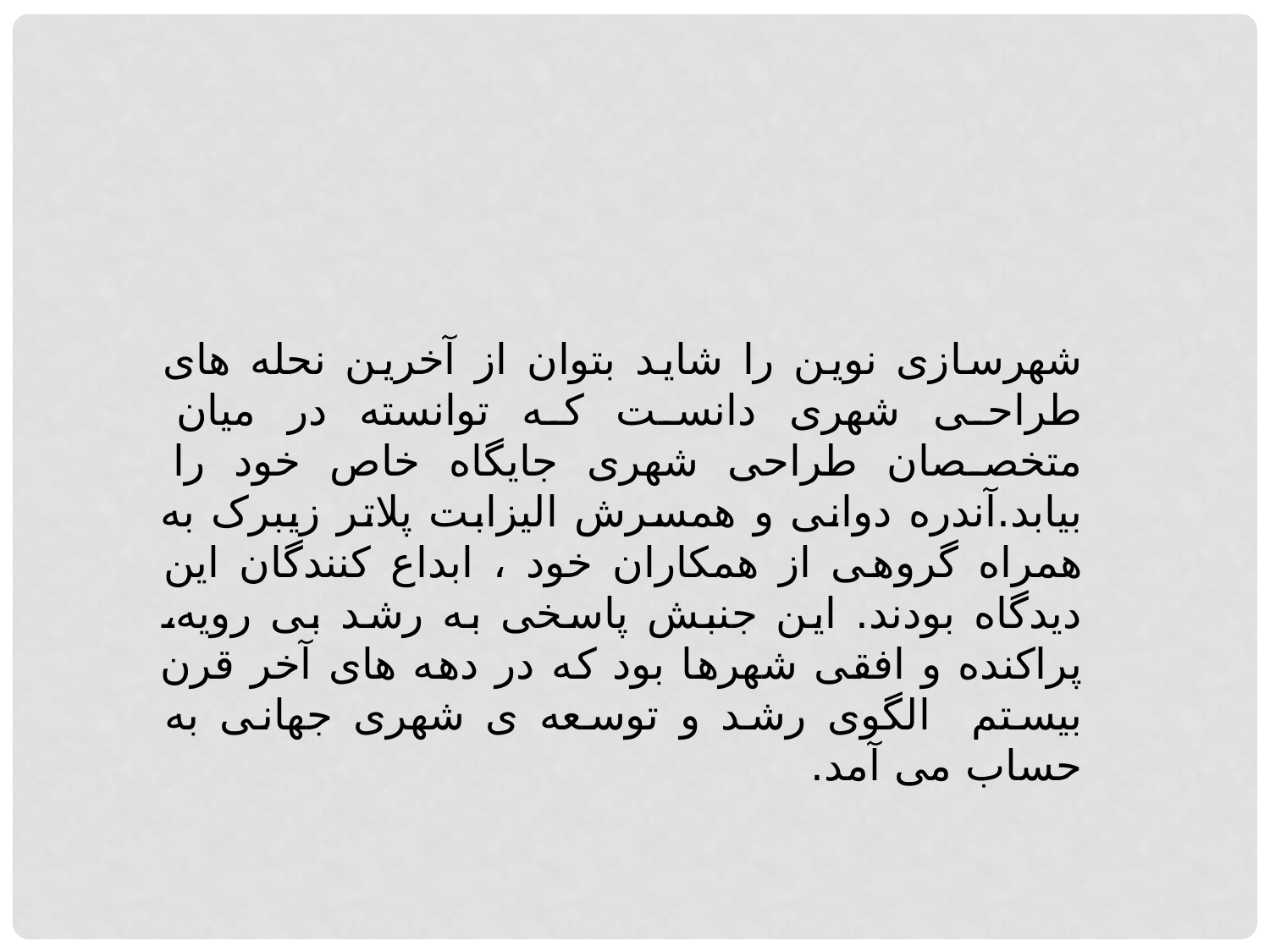

شهرسازی نوین را شاید بتوان از آخرین نحله های طراحی شهری دانست که توانسته در میان متخصصان طراحی شهری جایگاه خاص خود را بیابد.آندره دوانی و همسرش الیزابت پلاتر زیبرک به همراه گروهی از همکاران خود ، ابداع کنندگان این دیدگاه بودند. این جنبش پاسخی به رشد بی رویه، پراکنده و افقی شهرها بود که در دهه های آخر قرن بیستم  الگوی رشد و توسعه ی شهری جهانی به حساب می آمد.